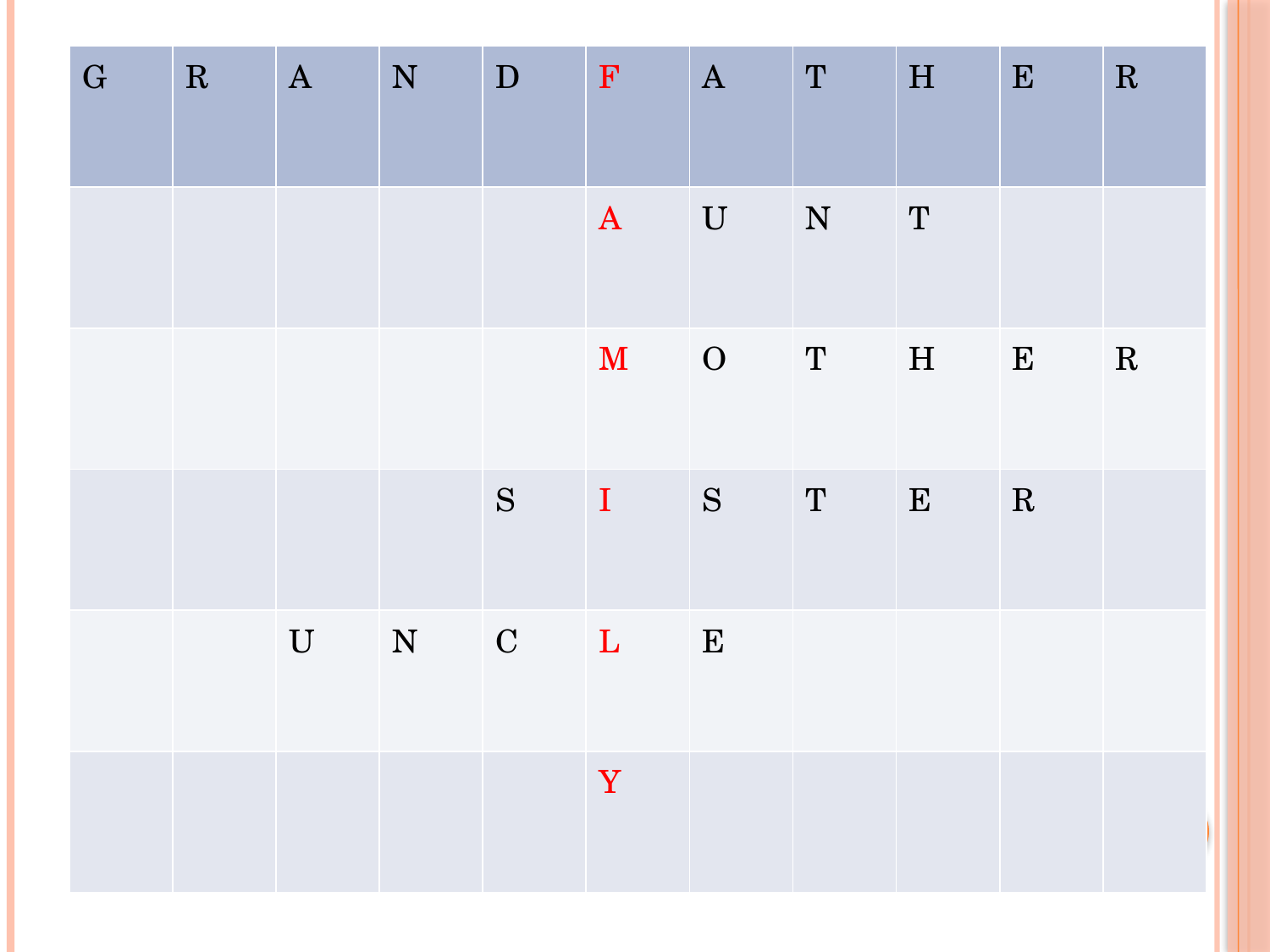

#
| G | R | A | N | D | F | A | T | H | E | R |
| --- | --- | --- | --- | --- | --- | --- | --- | --- | --- | --- |
|  |  |  |  |  | A | U | N | T |  |  |
|  |  |  |  |  | M | O | T | H | E | R |
|  |  |  |  | S | I | S | T | E | R |  |
|  |  | U | N | C | L | E |  |  |  |  |
|  |  |  |  |  | Y |  |  |  |  |  |